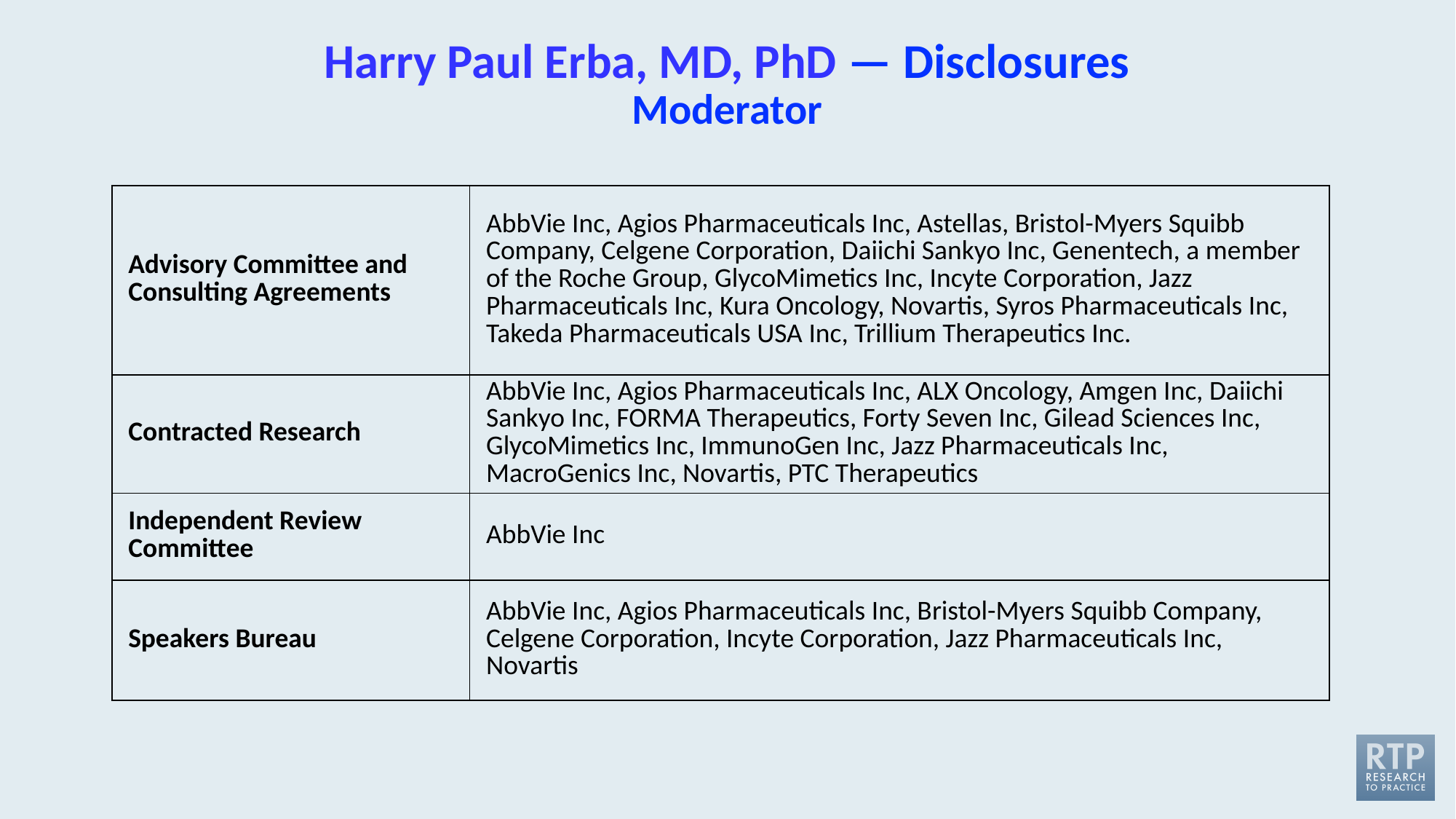

# Harry Paul Erba, MD, PhD — Disclosures Moderator
| Advisory Committee and Consulting Agreements | AbbVie Inc, Agios Pharmaceuticals Inc, Astellas, Bristol-Myers Squibb Company, Celgene Corporation, Daiichi Sankyo Inc, Genentech, a member of the Roche Group, GlycoMimetics Inc, Incyte Corporation, Jazz Pharmaceuticals Inc, Kura Oncology, Novartis, Syros Pharmaceuticals Inc, Takeda Pharmaceuticals USA Inc, Trillium Therapeutics Inc. |
| --- | --- |
| Contracted Research | AbbVie Inc, Agios Pharmaceuticals Inc, ALX Oncology, Amgen Inc, Daiichi Sankyo Inc, FORMA Therapeutics, Forty Seven Inc, Gilead Sciences Inc, GlycoMimetics Inc, ImmunoGen Inc, Jazz Pharmaceuticals Inc, MacroGenics Inc, Novartis, PTC Therapeutics |
| Independent Review Committee | AbbVie Inc |
| Speakers Bureau | AbbVie Inc, Agios Pharmaceuticals Inc, Bristol-Myers Squibb Company, Celgene Corporation, Incyte Corporation, Jazz Pharmaceuticals Inc, Novartis |